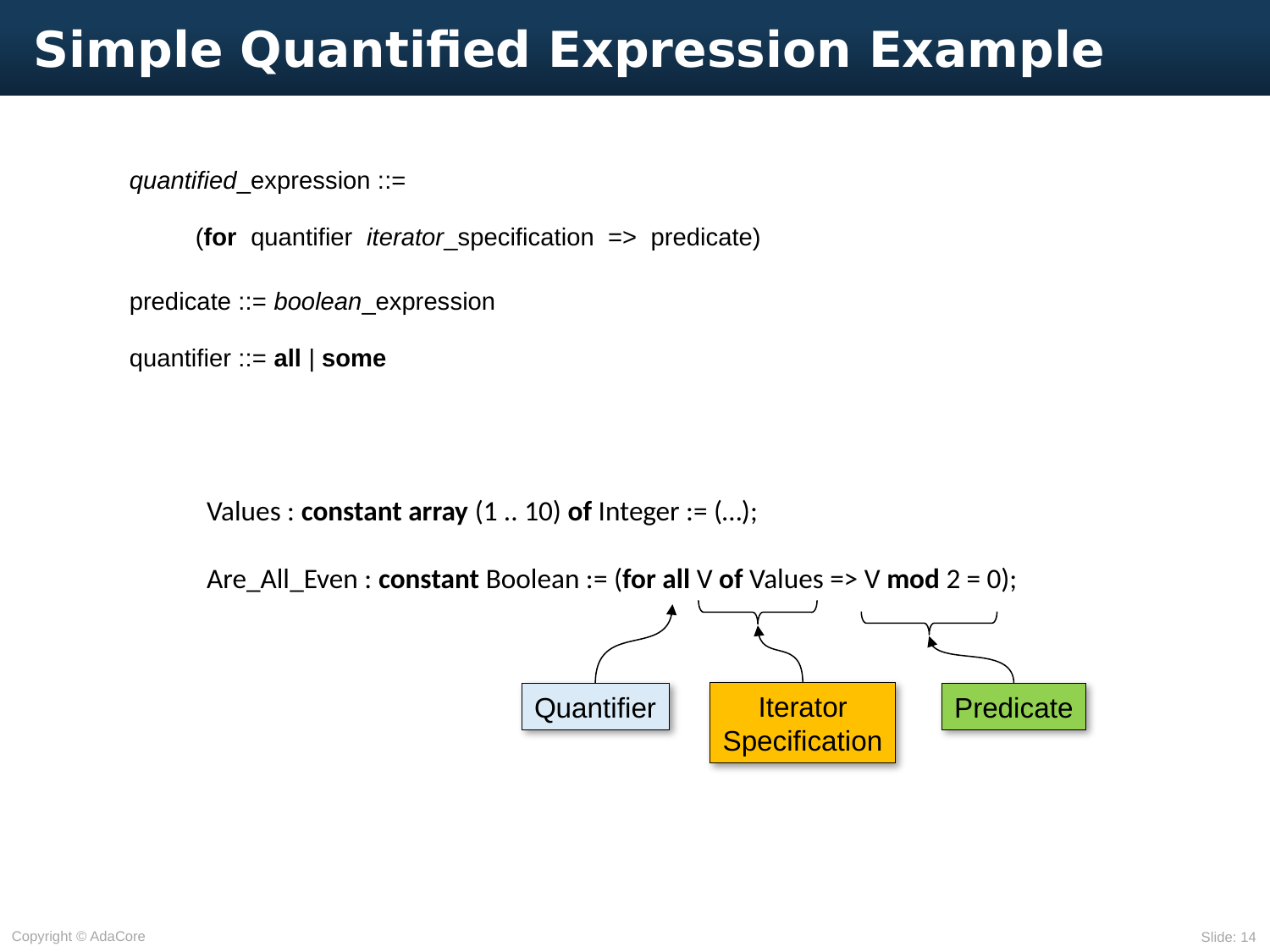

# Simple Quantified Expression Example
quantified_expression ::=
		(for  quantifier  iterator_specification  =>  predicate)
predicate ::= boolean_expression
quantifier ::= all | some
   Values : constant array (1 .. 10) of Integer := (…);

   Are_All_Even : constant Boolean := (for all V of Values => V mod 2 = 0);

Iterator
Specification
Quantifier
Predicate